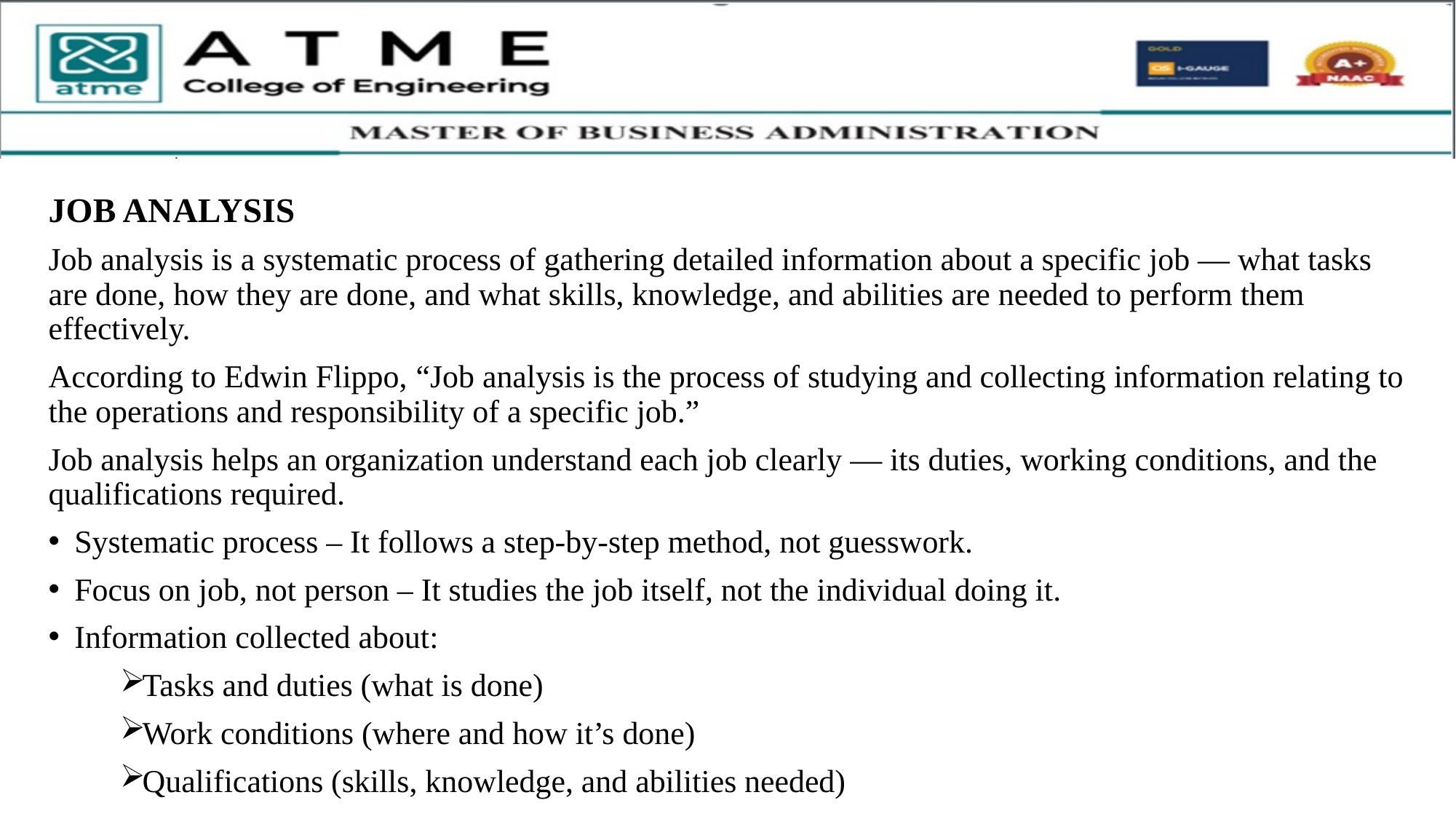

JOB ANALYSIS
Job analysis is a systematic process of gathering detailed information about a specific job — what tasks are done, how they are done, and what skills, knowledge, and abilities are needed to perform them effectively.
According to Edwin Flippo, “Job analysis is the process of studying and collecting information relating to the operations and responsibility of a specific job.”
Job analysis helps an organization understand each job clearly — its duties, working conditions, and the qualifications required.
Systematic process – It follows a step-by-step method, not guesswork.
Focus on job, not person – It studies the job itself, not the individual doing it.
Information collected about:
Tasks and duties (what is done)
Work conditions (where and how it’s done)
Qualifications (skills, knowledge, and abilities needed)